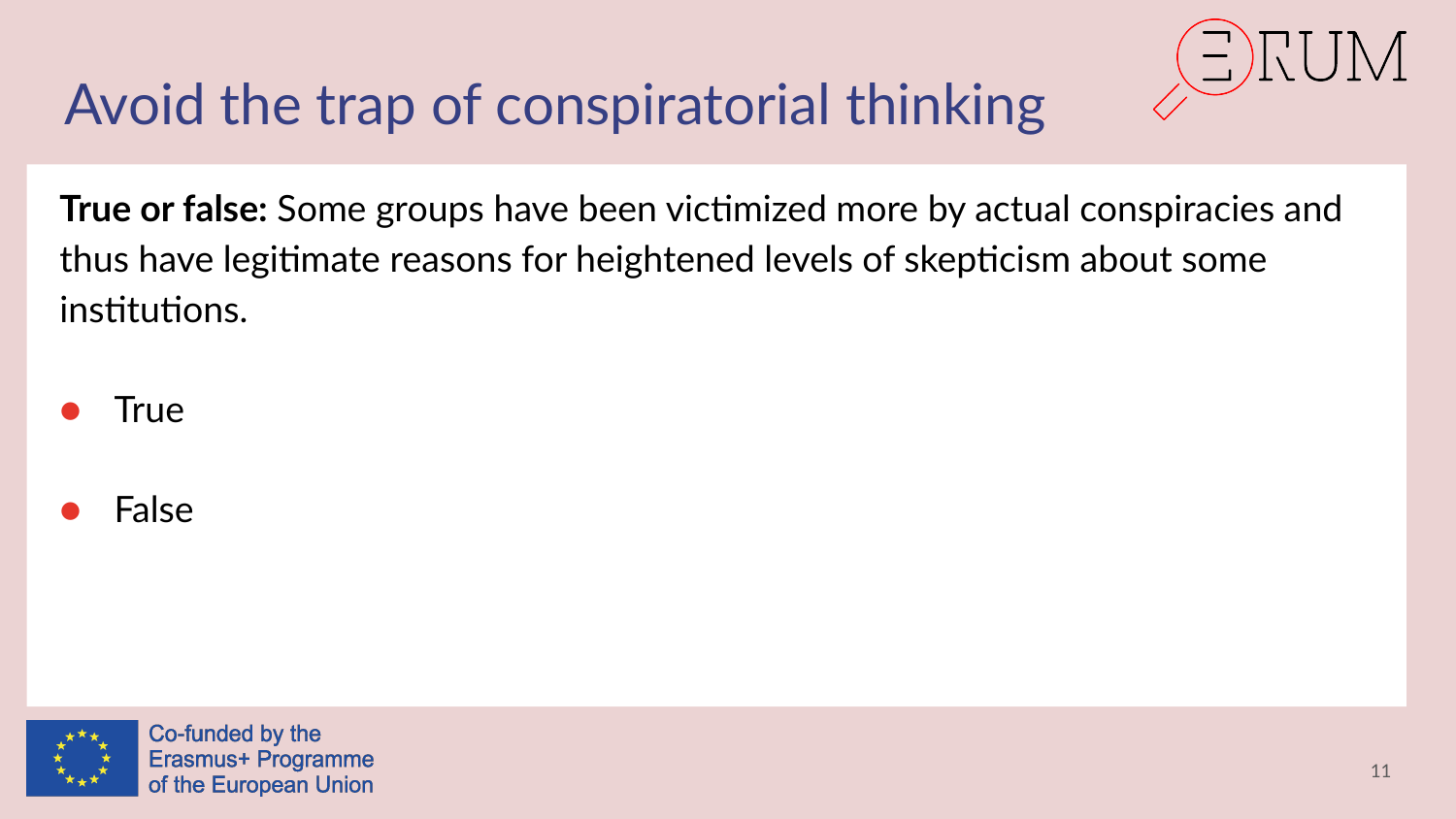

# Avoid the trap of conspiratorial thinking
True or false: Some groups have been victimized more by actual conspiracies and thus have legitimate reasons for heightened levels of skepticism about some institutions.

True

False

11